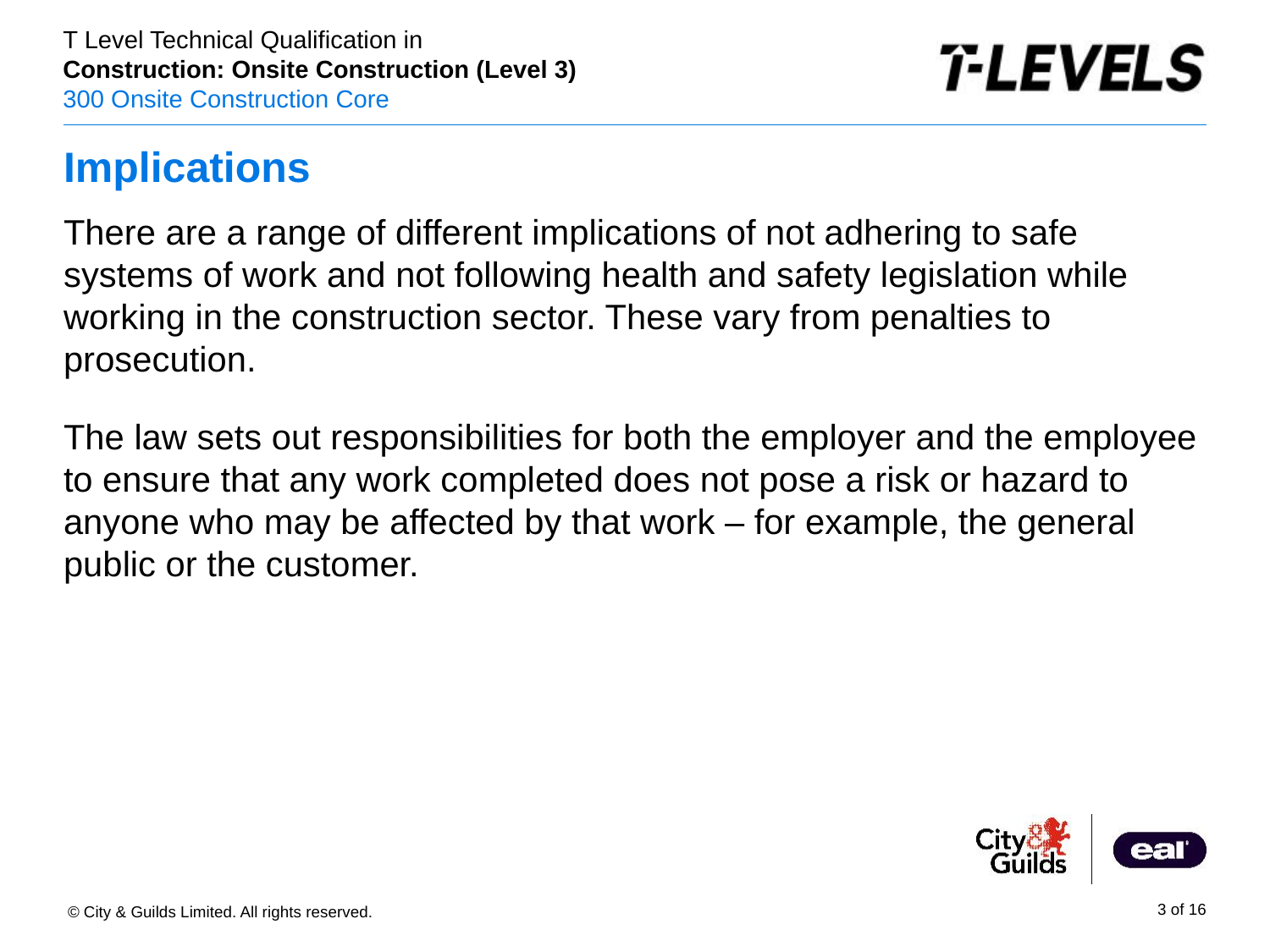

# Implications
There are a range of different implications of not adhering to safe systems of work and not following health and safety legislation while working in the construction sector. These vary from penalties to prosecution.
The law sets out responsibilities for both the employer and the employee to ensure that any work completed does not pose a risk or hazard to anyone who may be affected by that work – for example, the general public or the customer.